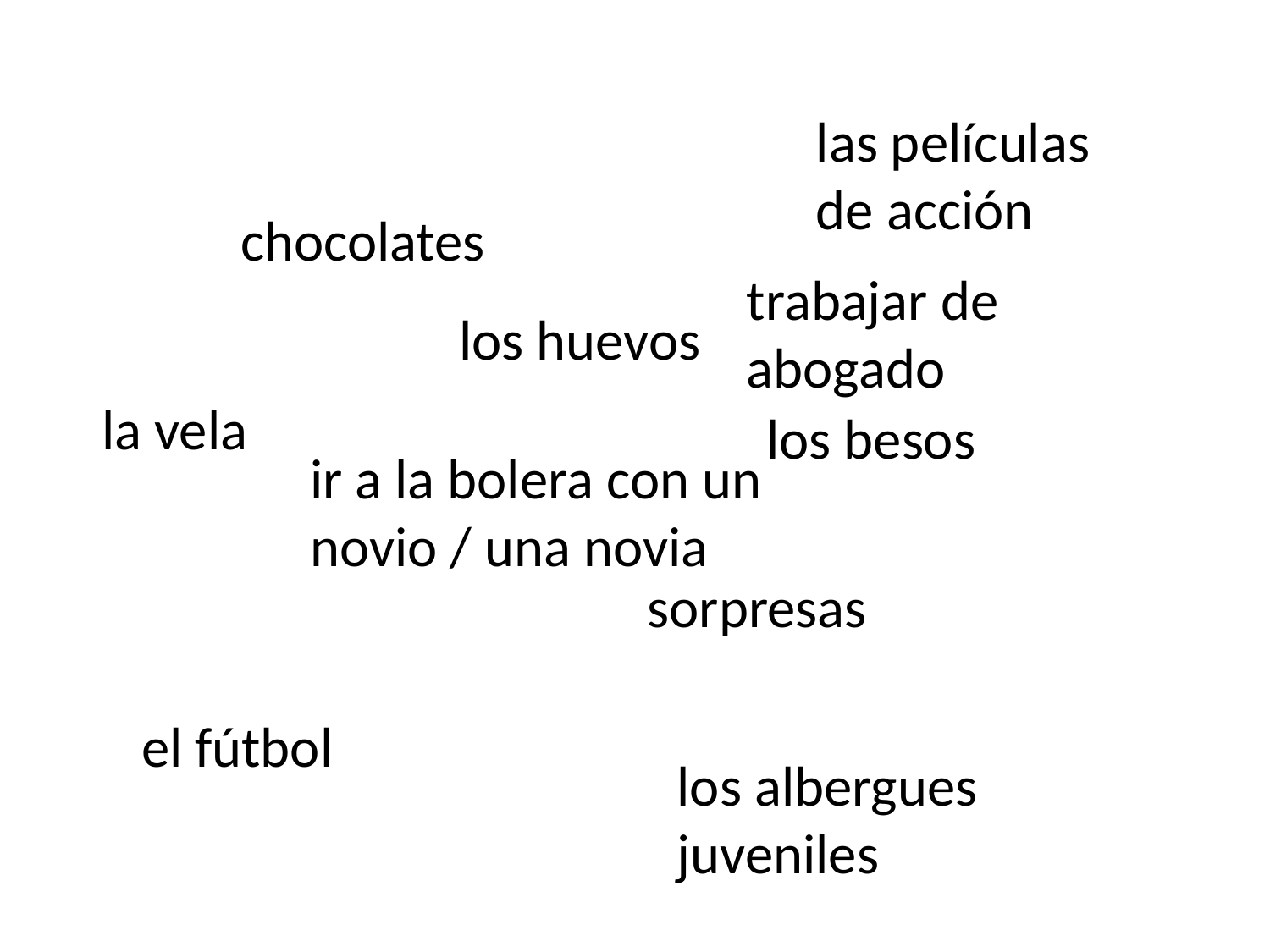

las películas de acción
chocolates
trabajar de abogado
los huevos
la vela
los besos
ir a la bolera con un novio / una novia
sorpresas
el fútbol
los albergues juveniles